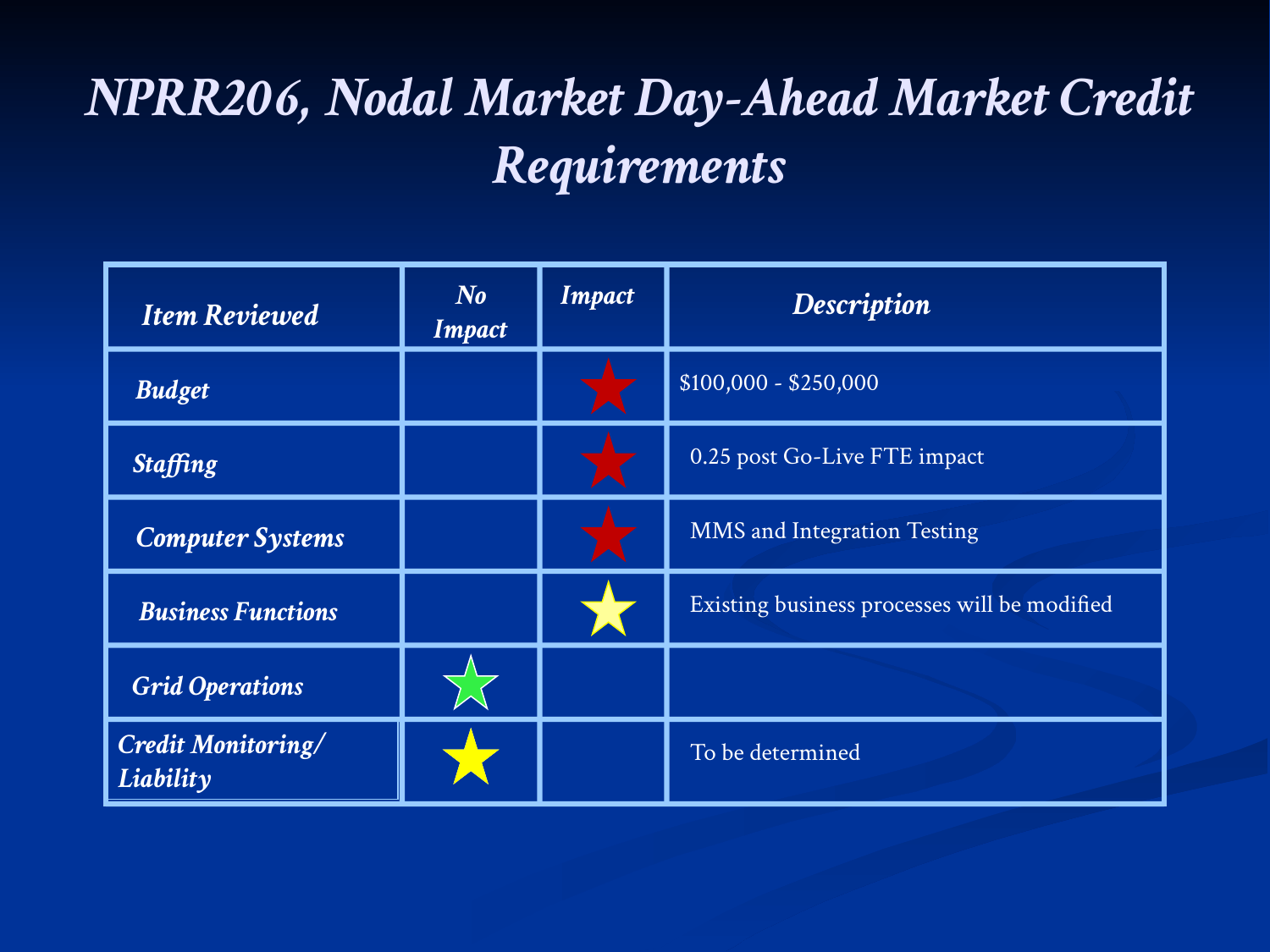

# NPRR206, Nodal Market Day-Ahead Market Credit Requirements

No
Impact
Impact
Description
Item Reviewed

$100,000 - $250,000
Budget

0.25 post Go-Live FTE impact
Staffing

MMS and Integration Testing
Computer Systems

Existing business processes will be modified
Business Functions

Grid Operations

Credit Monitoring/
Liability

To be determined